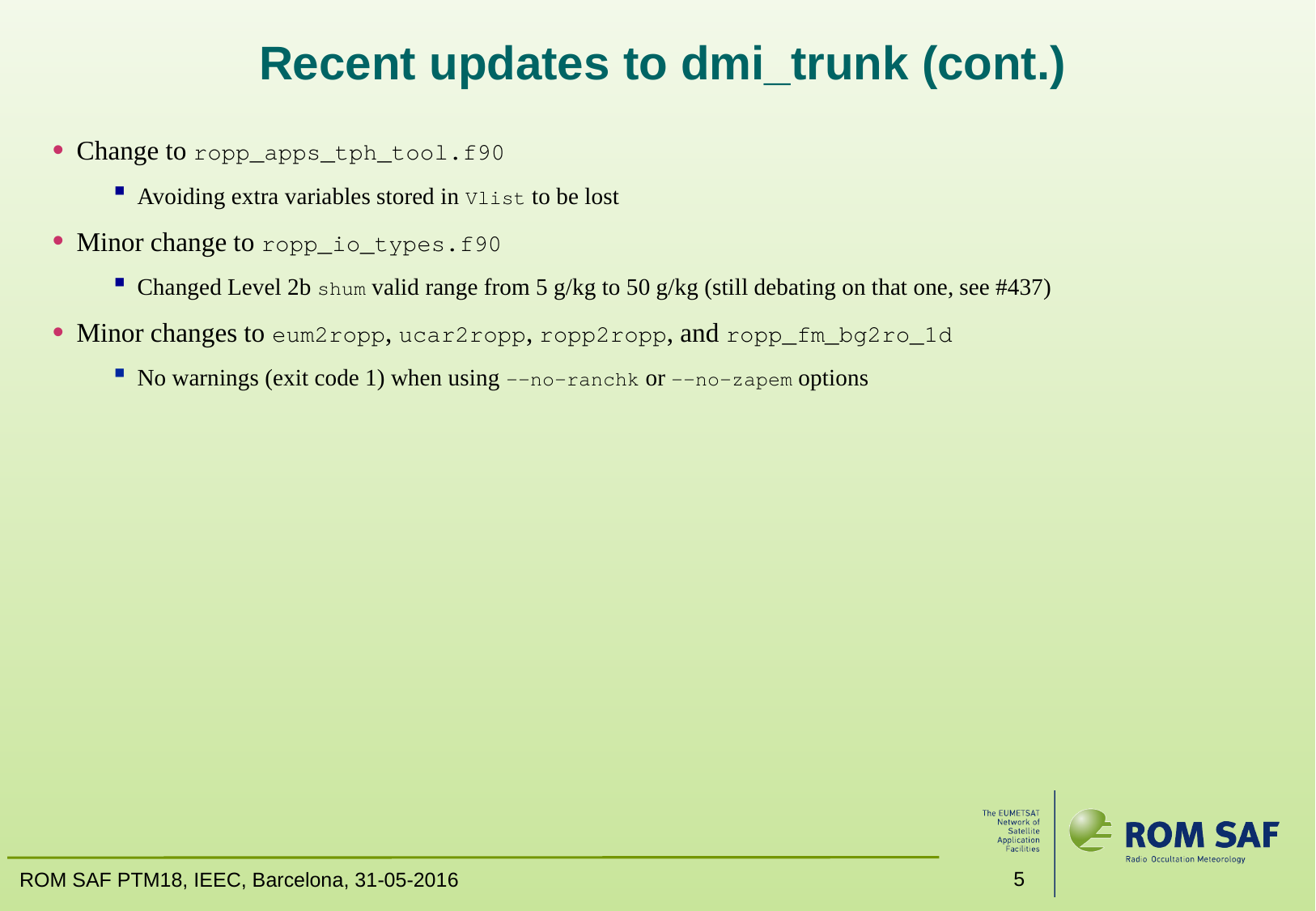

# Recent updates to dmi_trunk (cont.)
Change to ropp_apps_tph_tool.f90
Avoiding extra variables stored in Vlist to be lost
Minor change to ropp_io_types.f90
Changed Level 2b shum valid range from 5 g/kg to 50 g/kg (still debating on that one, see #437)
Minor changes to eum2ropp, ucar2ropp, ropp2ropp, and ropp_fm_bg2ro_1d
No warnings (exit code 1) when using --no-ranchk or --no-zapem options